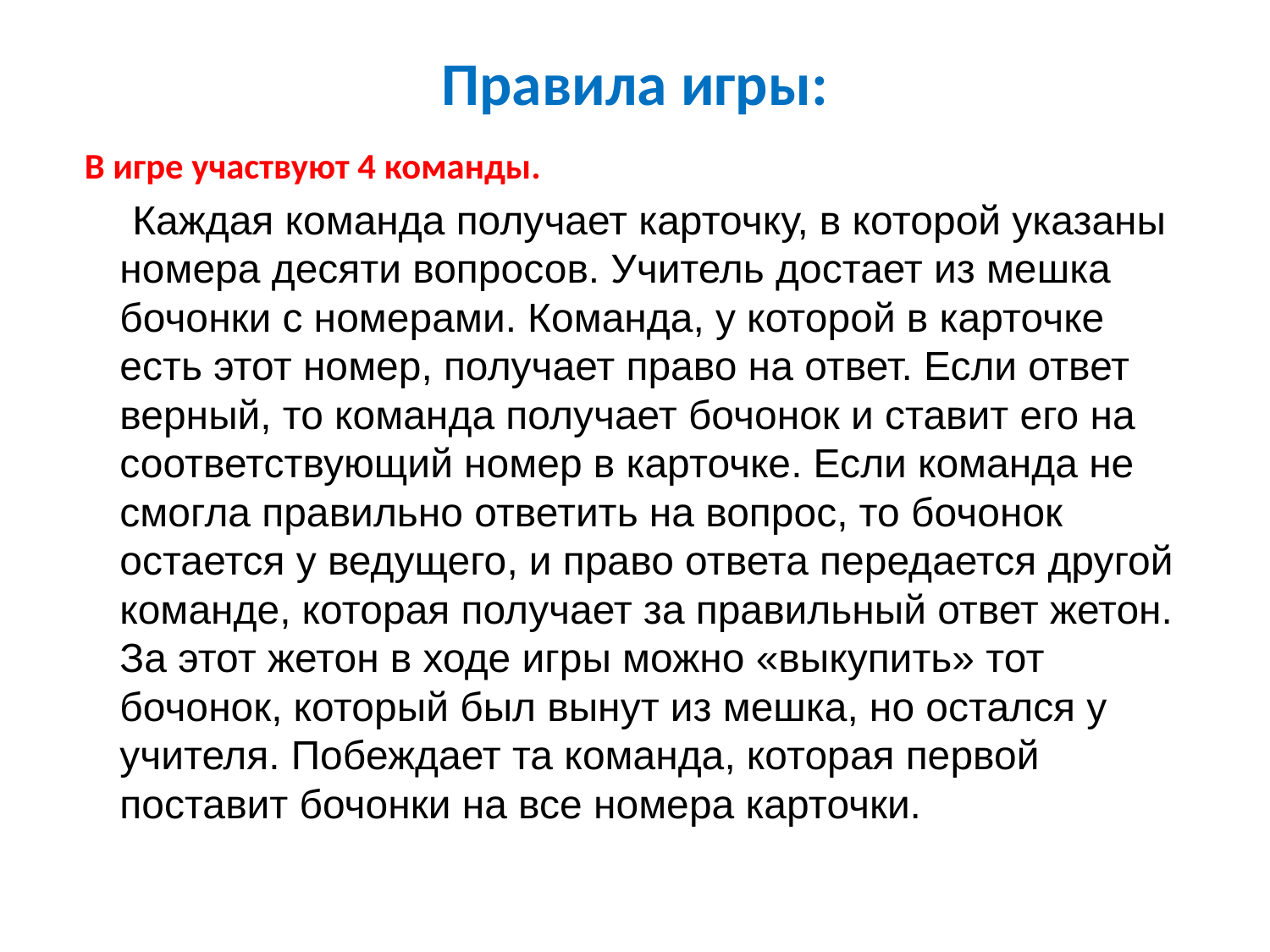

# Правила игры:
 В игре участвуют 4 команды.
     Каждая команда получает карточку, в которой указаны номера десяти вопросов. Учитель достает из мешка бочонки с номерами. Команда, у которой в карточке есть этот номер, получает право на ответ. Если ответ верный, то команда получает бочонок и ставит его на соответствующий номер в карточке. Если команда не смогла правильно ответить на вопрос, то бочонок остается у ведущего, и право ответа передается другой команде, которая получает за правильный ответ жетон. За этот жетон в ходе игры можно «выкупить» тот бочонок, который был вынут из мешка, но остался у учителя. Побеждает та команда, которая первой поставит бочонки на все номера карточки.